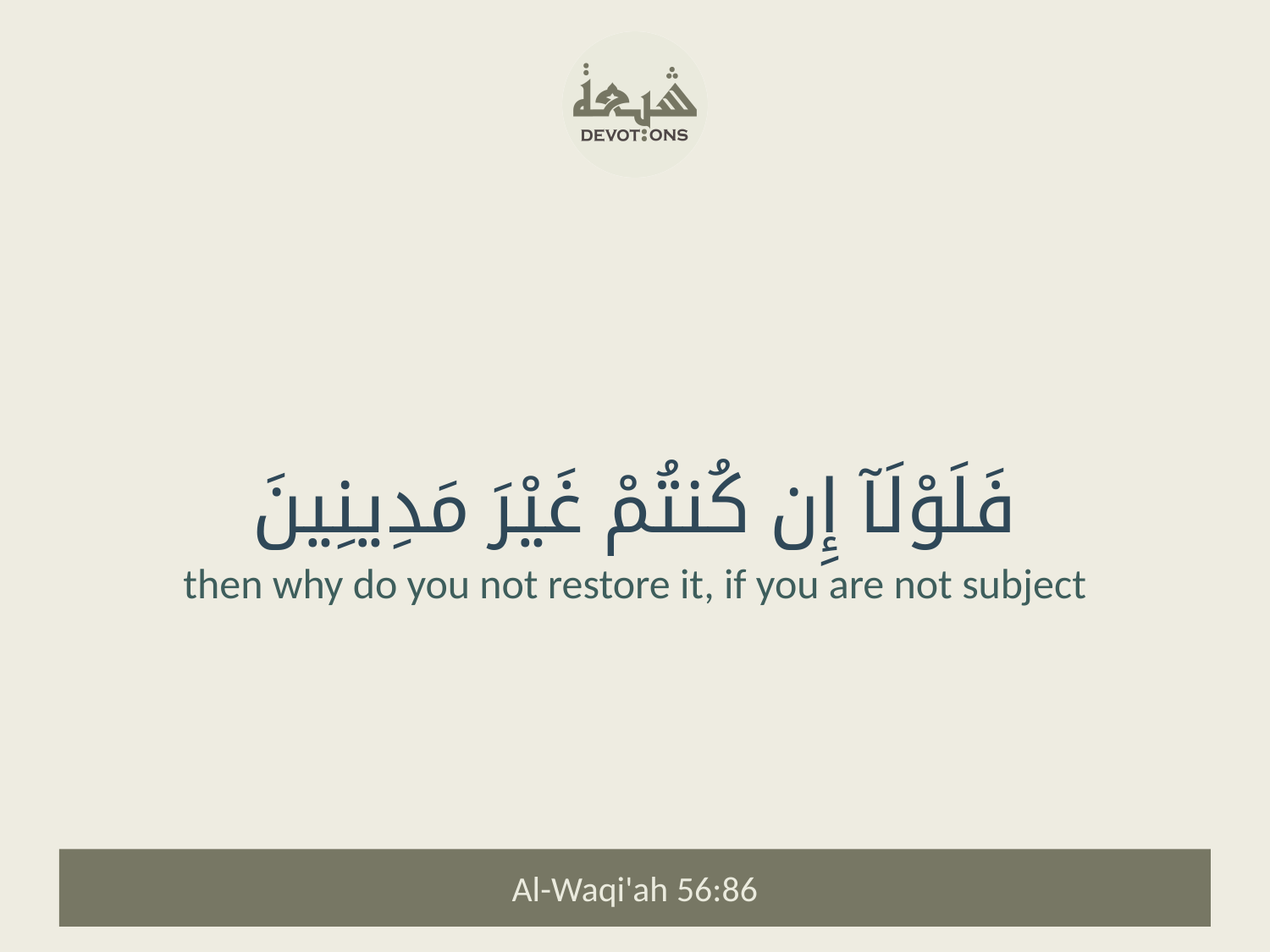

فَلَوْلَآ إِن كُنتُمْ غَيْرَ مَدِينِينَ
then why do you not restore it, if you are not subject
Al-Waqi'ah 56:86